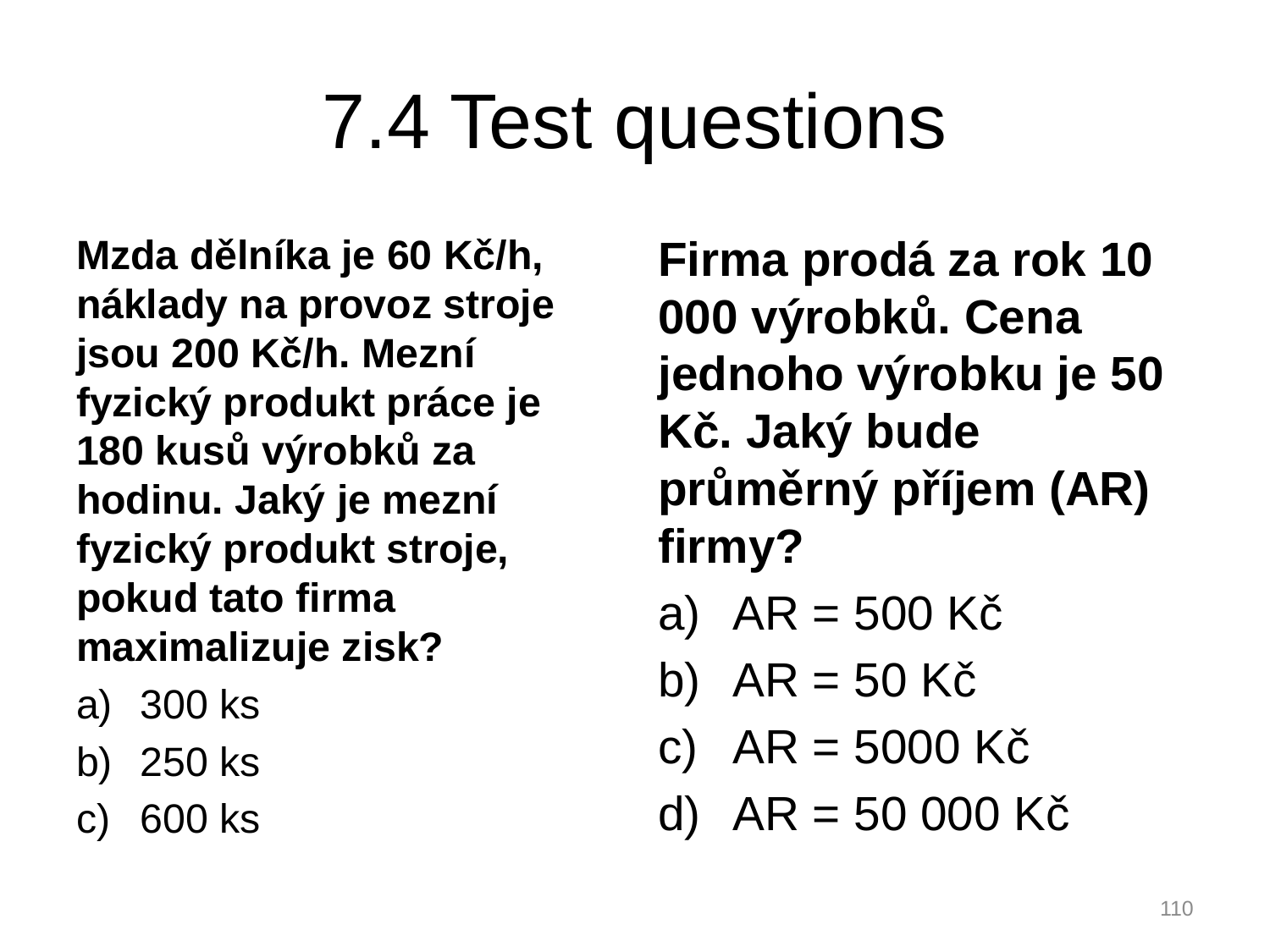

# 7.4 Test questions
Mzda dělníka je 60 Kč/h, náklady na provoz stroje jsou 200 Kč/h. Mezní fyzický produkt práce je 180 kusů výrobků za hodinu. Jaký je mezní fyzický produkt stroje, pokud tato firma maximalizuje zisk?
300 ks
250 ks
600 ks

Firma prodá za rok 10 000 výrobků. Cena jednoho výrobku je 50 Kč. Jaký bude průměrný příjem (AR) firmy?
AR = 500 Kč
AR = 50 Kč
AR = 5000 Kč
AR = 50 000 Kč
110